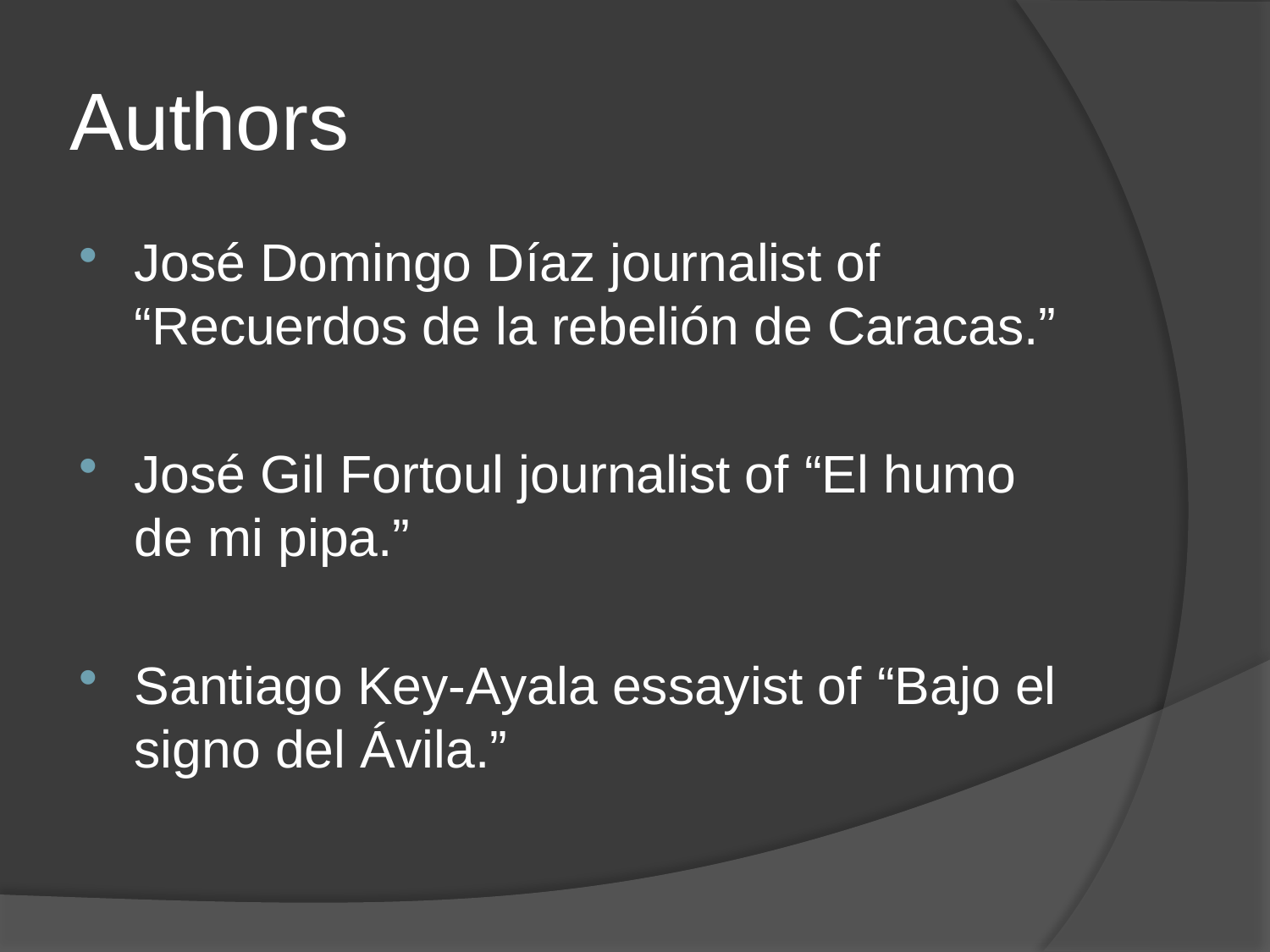

# Authors
José Domingo Díaz journalist of “Recuerdos de la rebelión de Caracas.”

José Gil Fortoul journalist of “El humo de mi pipa.”

Santiago Key-Ayala essayist of “Bajo el signo del Ávila.”